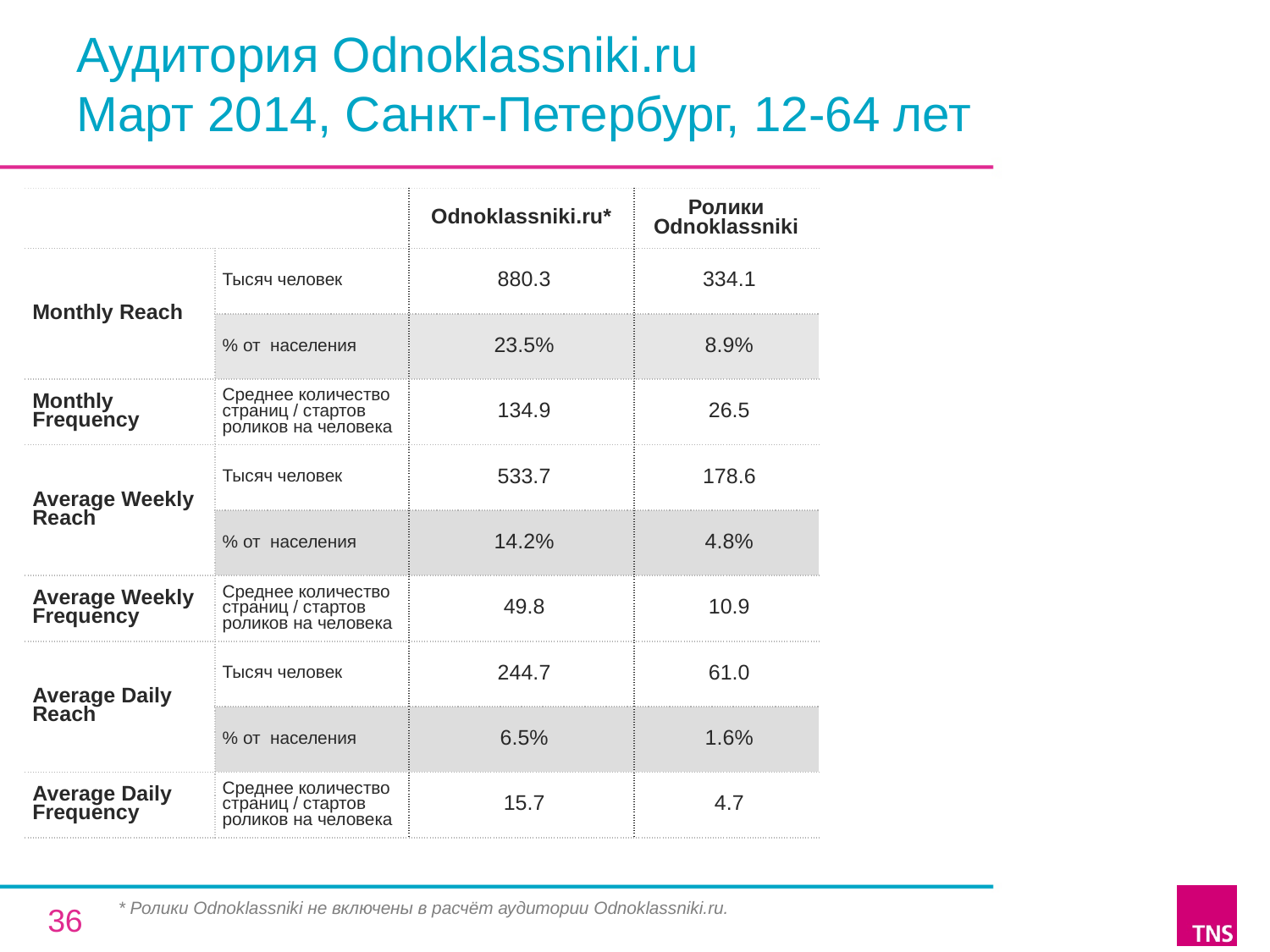

# Аудитория Odnoklassniki.ru Март 2014, Санкт-Петербург, 12-64 лет
|  |  | Odnoklassniki.ru\* | Ролики Odnoklassniki |
| --- | --- | --- | --- |
| Monthly Reach | Тысяч человек | 880.3 | 334.1 |
|  | % от населения | 23.5% | 8.9% |
| Monthly Frequency | Среднее количество страниц / стартов роликов на человека | 134.9 | 26.5 |
| Average Weekly Reach | Тысяч человек | 533.7 | 178.6 |
|  | % от населения | 14.2% | 4.8% |
| Average Weekly Frequency | Среднее количество страниц / стартов роликов на человека | 49.8 | 10.9 |
| Average Daily Reach | Тысяч человек | 244.7 | 61.0 |
|  | % от населения | 6.5% | 1.6% |
| Average Daily Frequency | Среднее количество страниц / стартов роликов на человека | 15.7 | 4.7 |
* Ролики Odnoklassniki не включены в расчёт аудитории Odnoklassniki.ru.
36